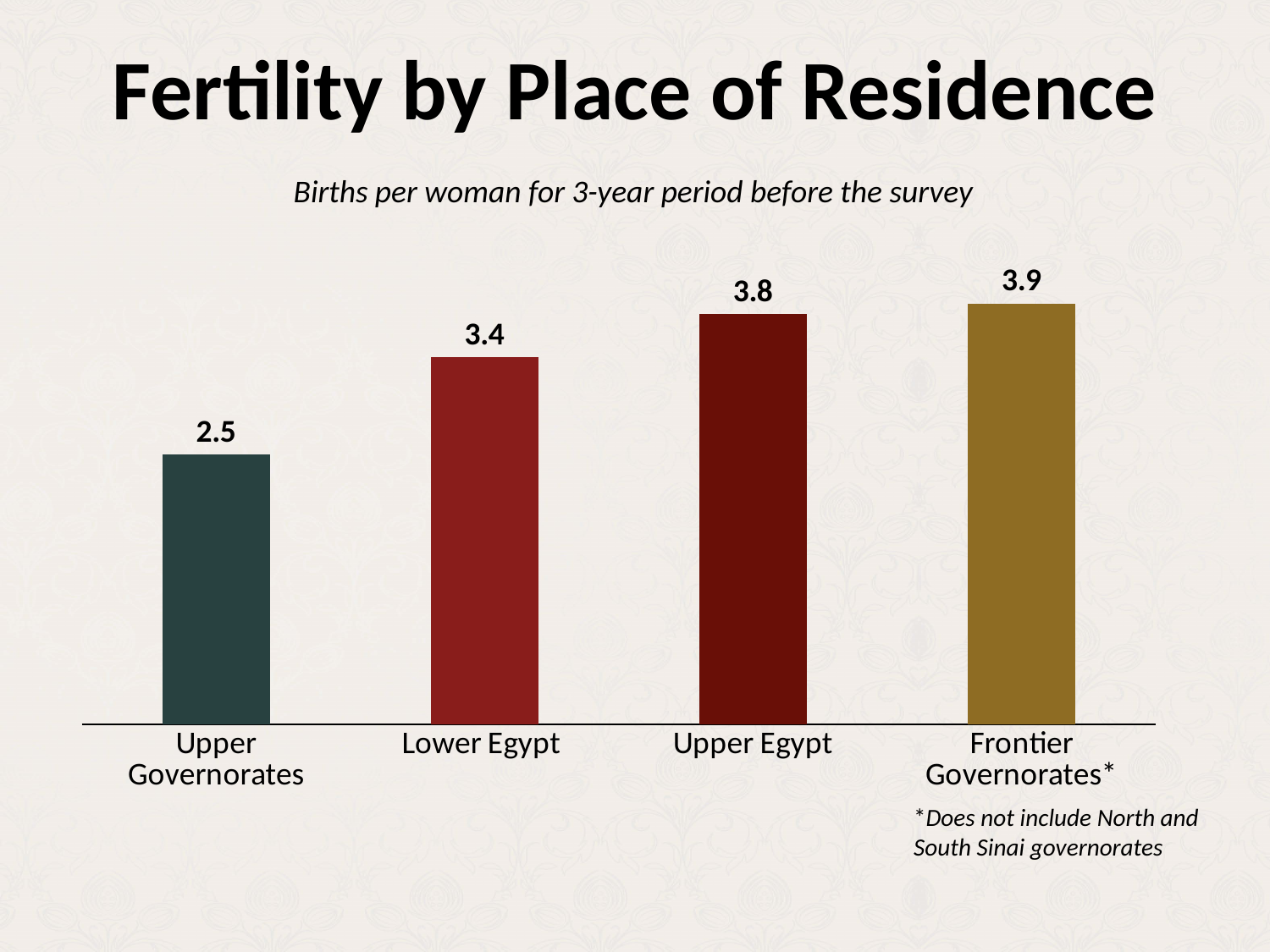

# Fertility by Place of Residence
Births per woman for 3-year period before the survey

### Chart

| Category | Column1 |
|---|---|
| Upper Governorates | 2.5 |
| Lower Egypt  | 3.4 |
| Upper Egypt | 3.8 |
| Frontier Governorates* | 3.9 |
*Does not include North and South Sinai governorates